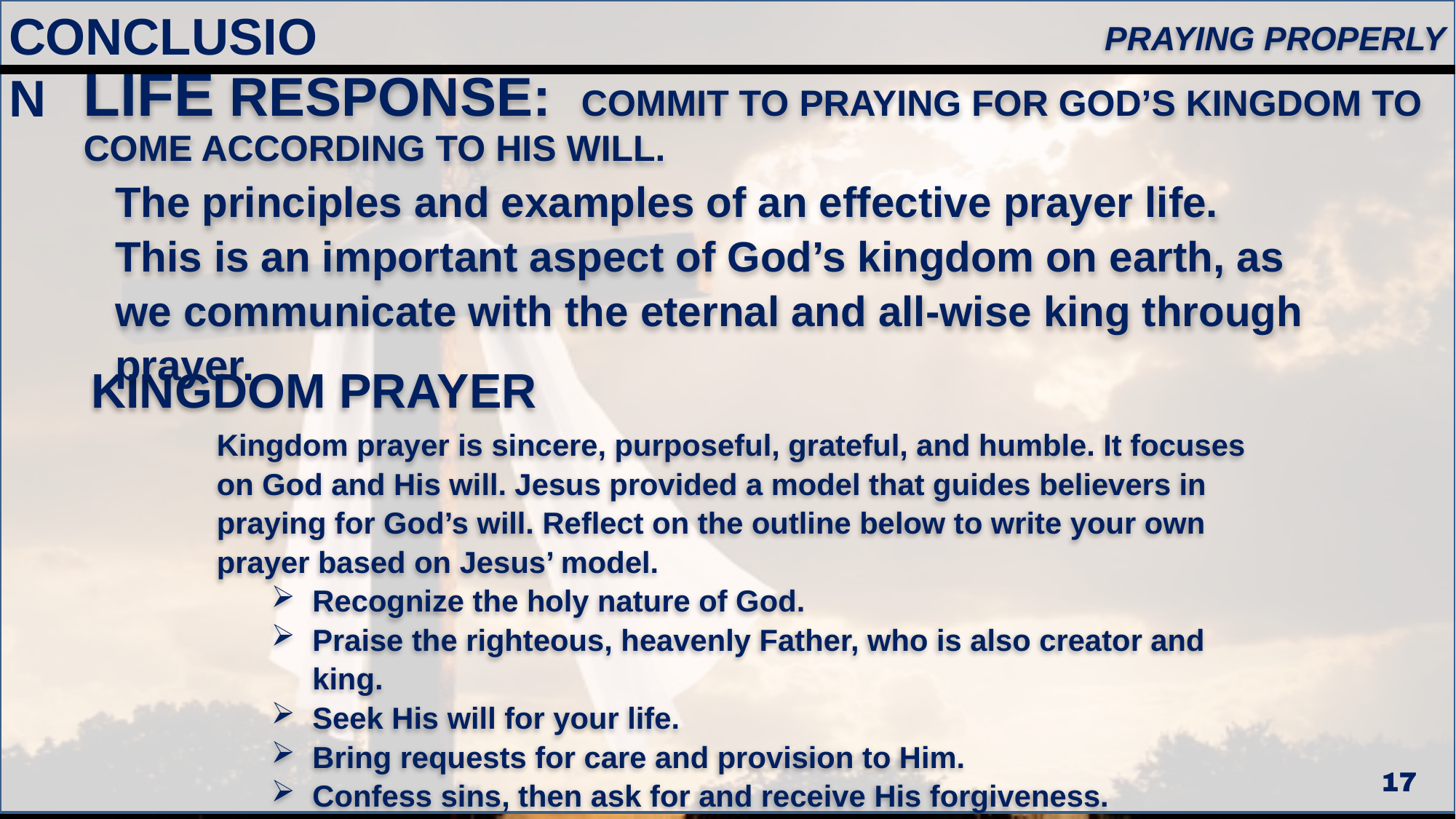

CONCLUSION
Praying Properly
Life Response:  Commit to praying for God’s kingdom to come according to His will.
The principles and examples of an effective prayer life. This is an important aspect of God’s kingdom on earth, as we communicate with the eternal and all-wise king through prayer.
Kingdom Prayer
Kingdom prayer is sincere, purposeful, grateful, and humble. It focuses on God and His will. Jesus provided a model that guides believers in praying for God’s will. Reflect on the outline below to write your own prayer based on Jesus’ model.
Recognize the holy nature of God.
Praise the righteous, heavenly Father, who is also creator and king.
Seek His will for your life.
Bring requests for care and provision to Him.
Confess sins, then ask for and receive His forgiveness.
Ask God to direct your path in righteousness.

17